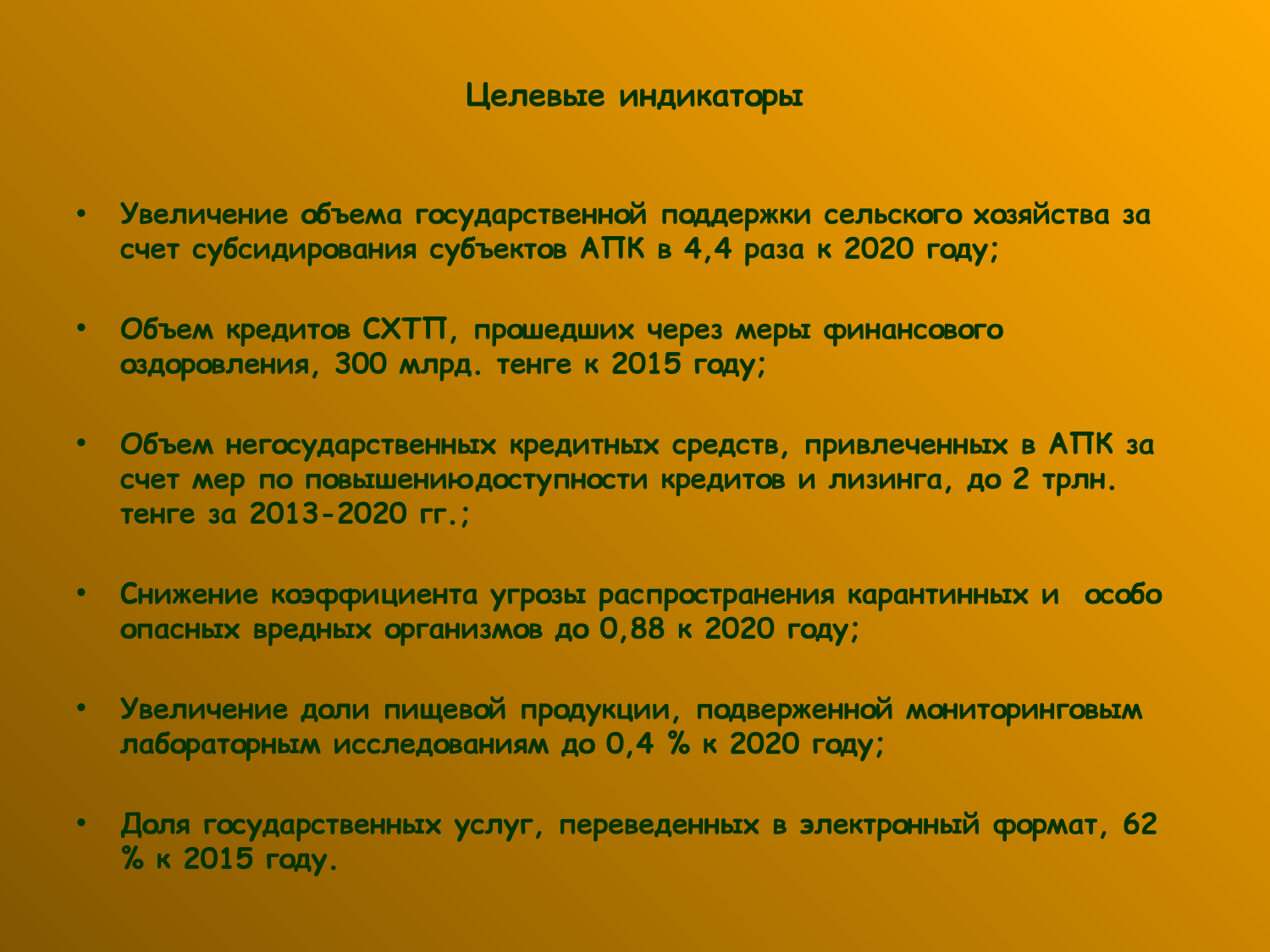

# Целевые индикаторы

Увеличение объема государственной поддержки сельского хозяйства за счет субсидирования субъектов АПК в 4,4 раза к 2020 году;

Объем кредитов СХТП, прошедших через меры финансового оздоровления, 300 млрд. тенге к 2015 году;

Объем негосударственных кредитных средств, привлеченных в АПК за счет мер по повышению доступности кредитов и лизинга, до 2 трлн. тенге за 2013-2020 гг.;

Снижение коэффициента угрозы распространения карантинных и  особо опасных вредных организмов до 0,88 к 2020 году;

Увеличение доли пищевой продукции, подверженной мониторинговым лабораторным исследованиям до 0,4 % к 2020 году;

Доля государственных услуг, переведенных в электронный формат, 62 % к 2015 году.